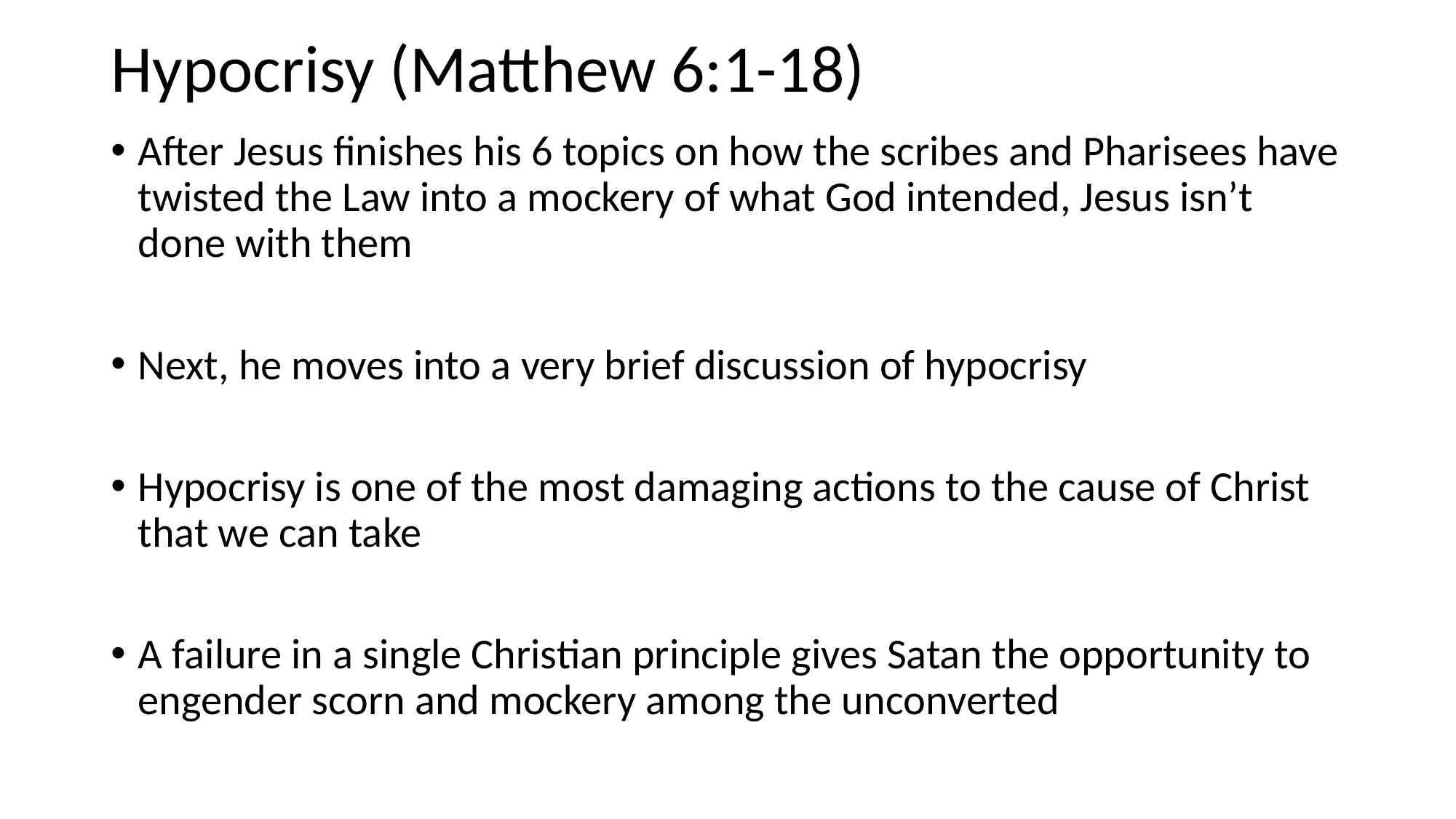

# Hypocrisy (Matthew 6:1-18)
After Jesus finishes his 6 topics on how the scribes and Pharisees have twisted the Law into a mockery of what God intended, Jesus isn’t done with them

Next, he moves into a very brief discussion of hypocrisy

Hypocrisy is one of the most damaging actions to the cause of Christ that we can take

A failure in a single Christian principle gives Satan the opportunity to engender scorn and mockery among the unconverted